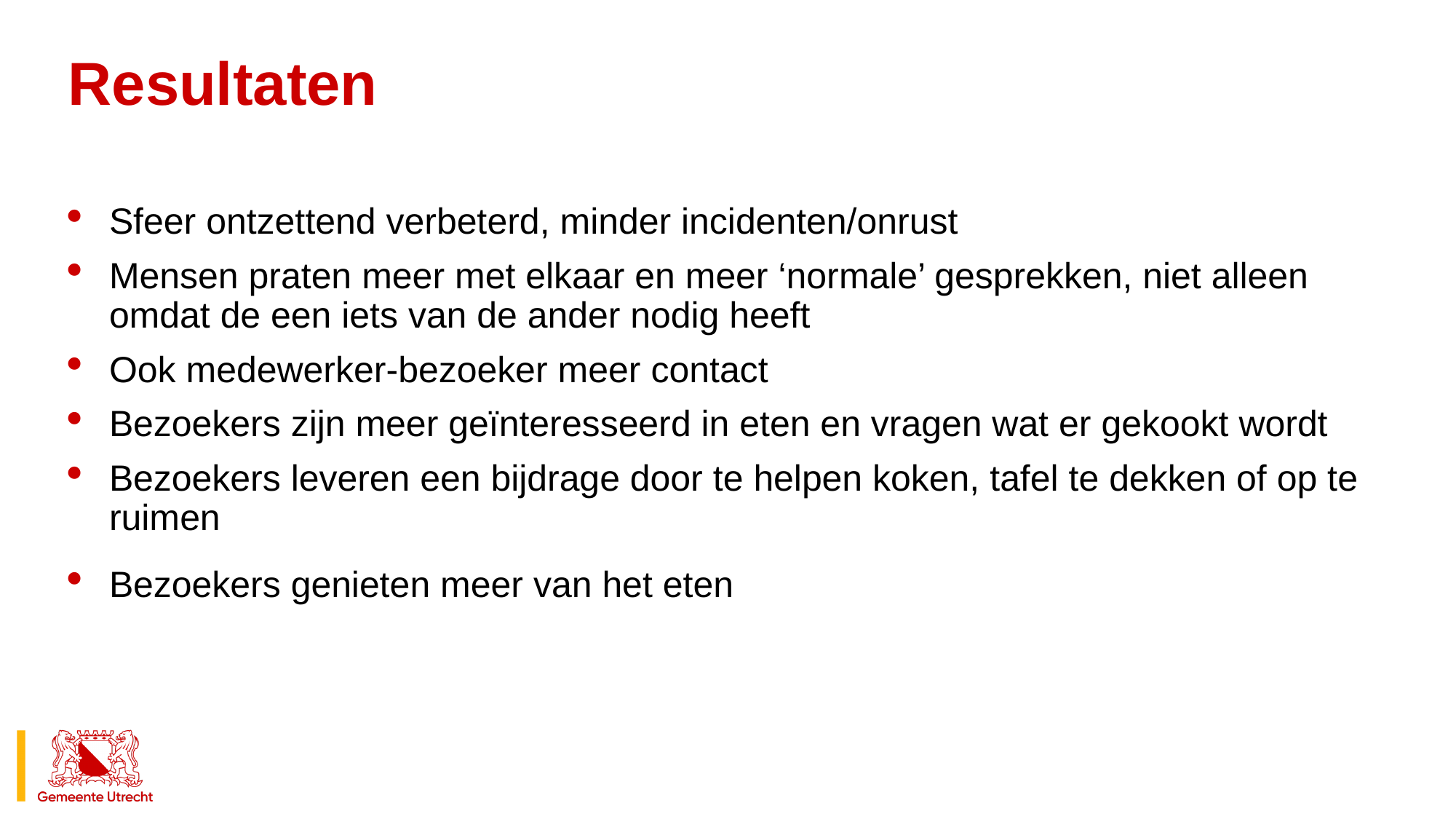

# Resultaten
Sfeer ontzettend verbeterd, minder incidenten/onrust
Mensen praten meer met elkaar en meer ‘normale’ gesprekken, niet alleen omdat de een iets van de ander nodig heeft
Ook medewerker-bezoeker meer contact
Bezoekers zijn meer geïnteresseerd in eten en vragen wat er gekookt wordt
Bezoekers leveren een bijdrage door te helpen koken, tafel te dekken of op te ruimen
Bezoekers genieten meer van het eten